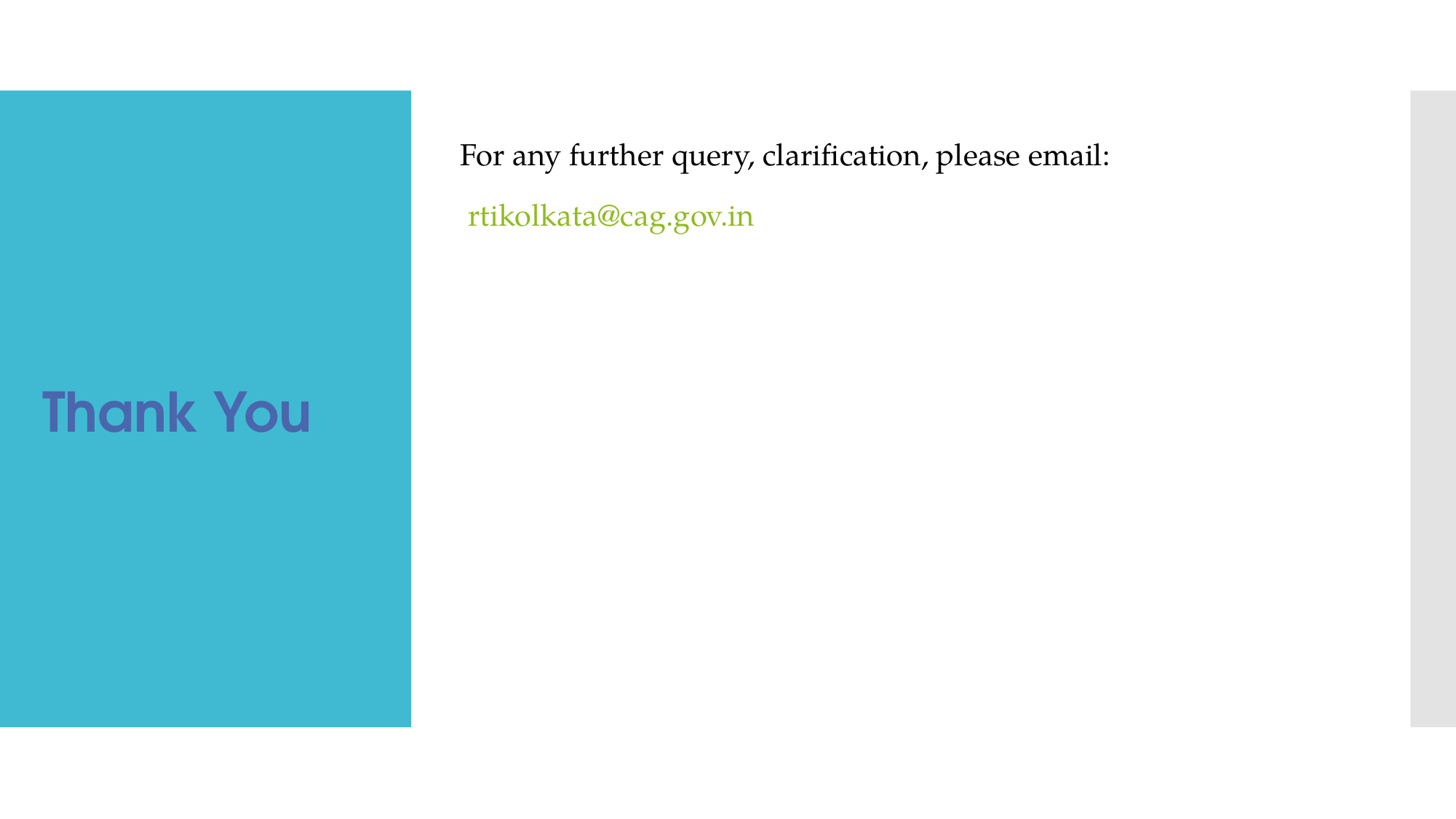

For any further query, clarification, please email:
 rtikolkata@cag.gov.in
Thank You